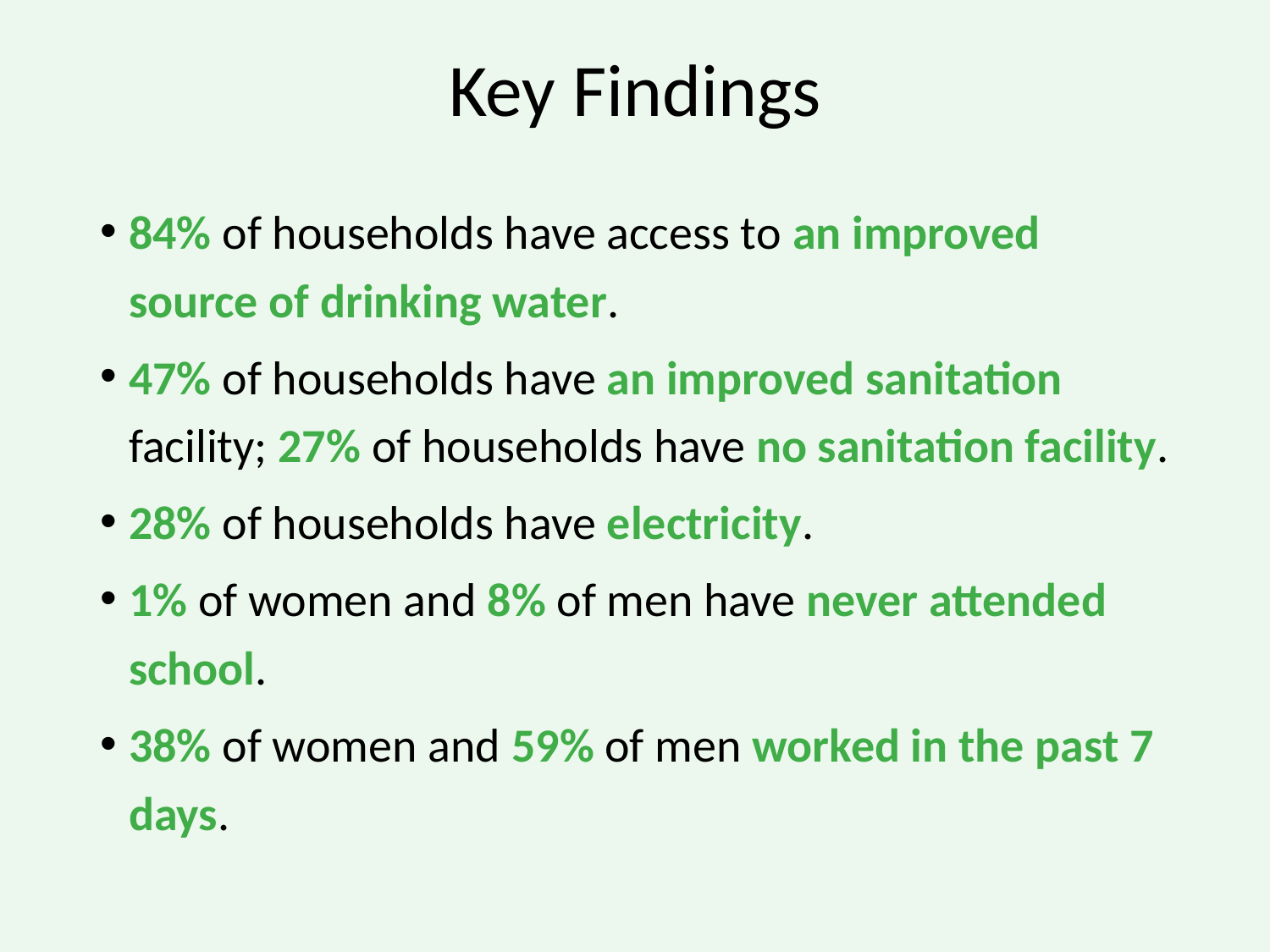

# Key Findings
84% of households have access to an improved source of drinking water.
47% of households have an improved sanitation facility; 27% of households have no sanitation facility.
28% of households have electricity.
1% of women and 8% of men have never attended school.
38% of women and 59% of men worked in the past 7 days.